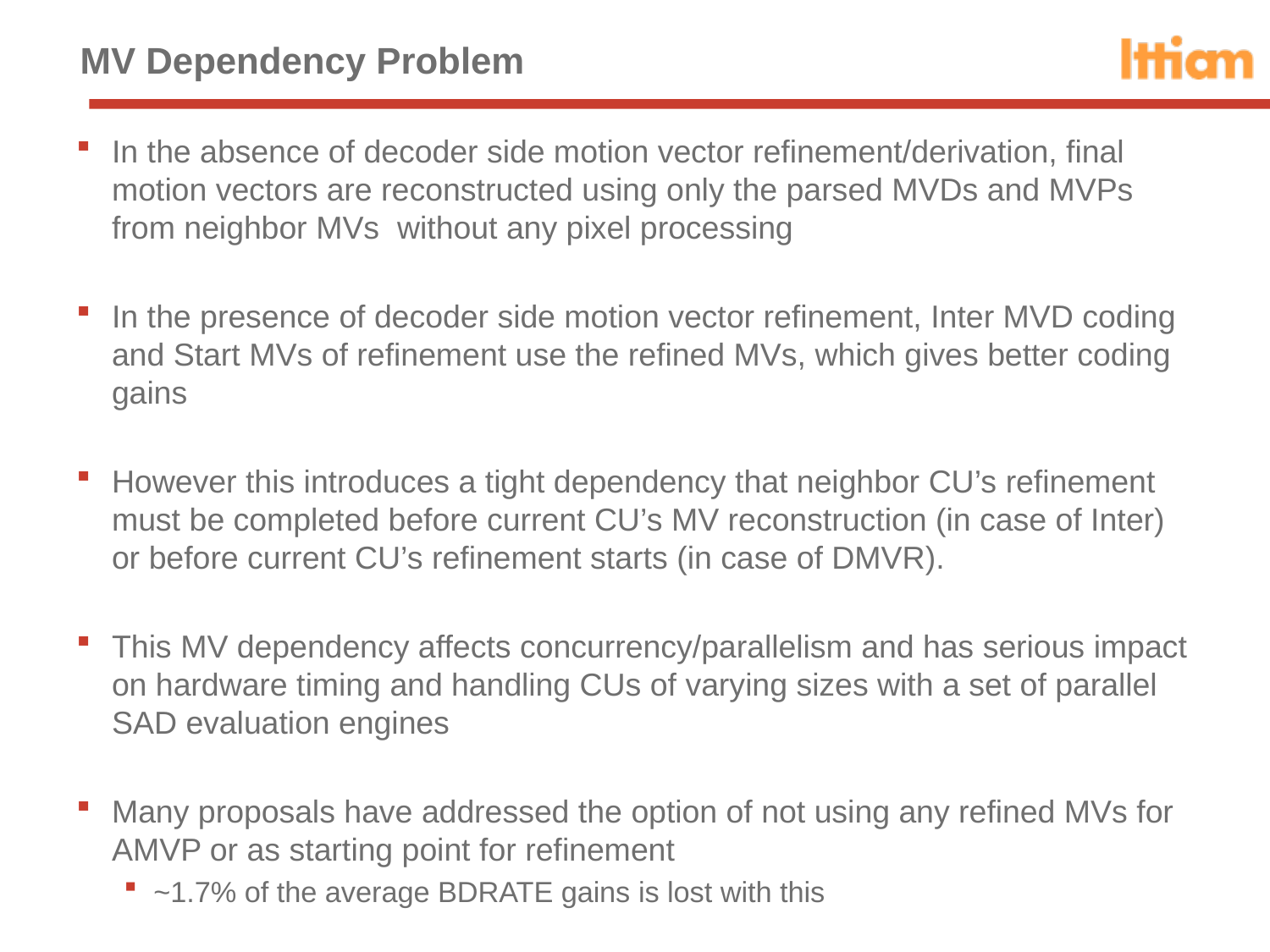

# MV Dependency Problem
In the absence of decoder side motion vector refinement/derivation, final motion vectors are reconstructed using only the parsed MVDs and MVPs from neighbor MVs  without any pixel processing

In the presence of decoder side motion vector refinement, Inter MVD coding and Start MVs of refinement use the refined MVs, which gives better coding gains

However this introduces a tight dependency that neighbor CU’s refinement must be completed before current CU’s MV reconstruction (in case of Inter) or before current CU’s refinement starts (in case of DMVR).

This MV dependency affects concurrency/parallelism and has serious impact on hardware timing and handling CUs of varying sizes with a set of parallel SAD evaluation engines

Many proposals have addressed the option of not using any refined MVs for AMVP or as starting point for refinement
~1.7% of the average BDRATE gains is lost with this